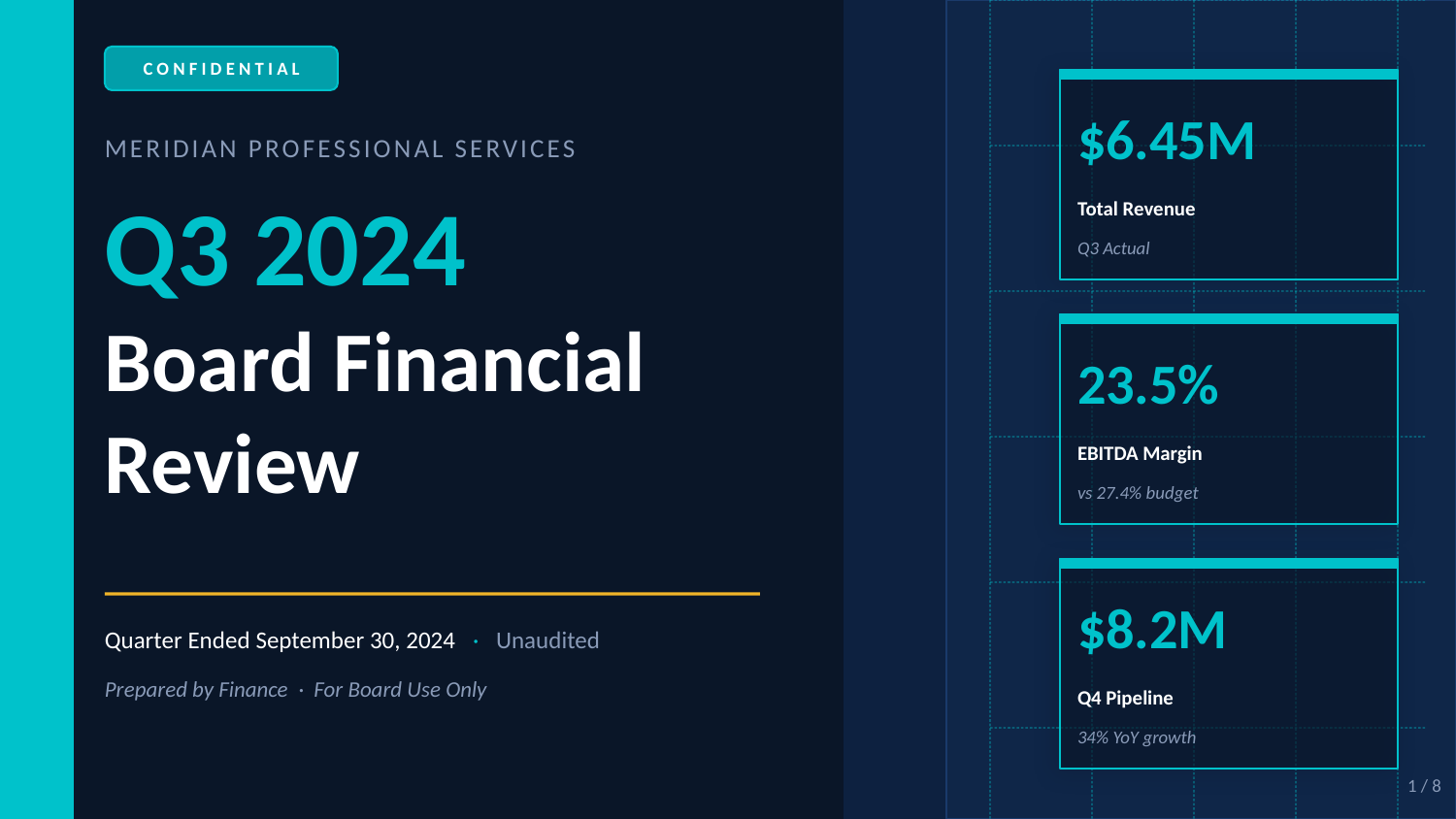

CONFIDENTIAL

$6.45M
MERIDIAN PROFESSIONAL SERVICES

Q3 2024
Board Financial
Review
Total Revenue
Q3 Actual

23.5%
EBITDA Margin

vs 27.4% budget

$8.2M

Quarter Ended September 30, 2024   ·   Unaudited
Prepared by Finance  ·  For Board Use Only
Q4 Pipeline
34% YoY growth

1 / 8